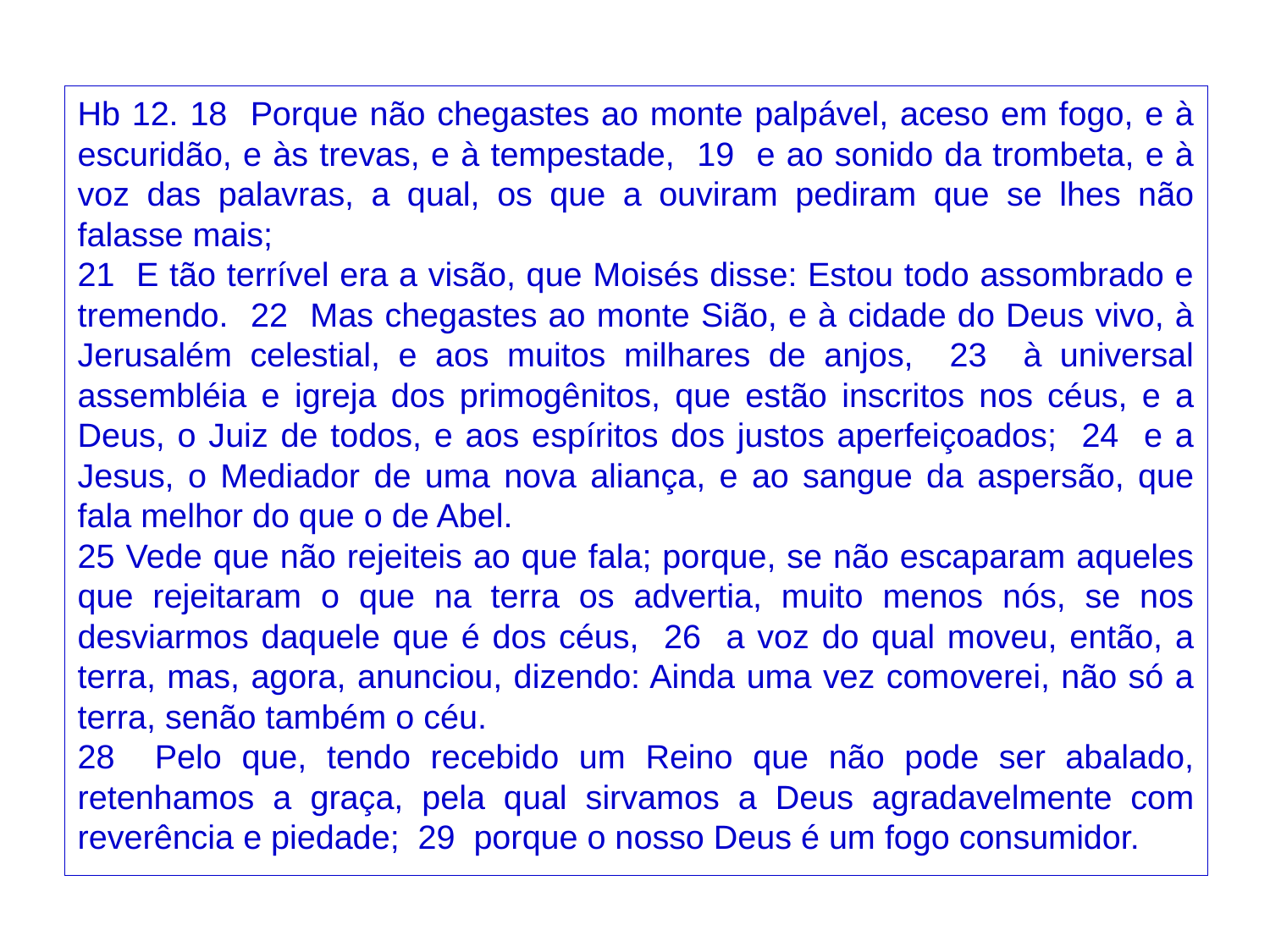

Hb 12. 18  Porque não chegastes ao monte palpável, aceso em fogo, e à escuridão, e às trevas, e à tempestade,  19  e ao sonido da trombeta, e à voz das palavras, a qual, os que a ouviram pediram que se lhes não falasse mais;
21  E tão terrível era a visão, que Moisés disse: Estou todo assombrado e tremendo.  22  Mas chegastes ao monte Sião, e à cidade do Deus vivo, à Jerusalém celestial, e aos muitos milhares de anjos,  23  à universal assembléia e igreja dos primogênitos, que estão inscritos nos céus, e a Deus, o Juiz de todos, e aos espíritos dos justos aperfeiçoados;  24  e a Jesus, o Mediador de uma nova aliança, e ao sangue da aspersão, que fala melhor do que o de Abel.
25 Vede que não rejeiteis ao que fala; porque, se não escaparam aqueles que rejeitaram o que na terra os advertia, muito menos nós, se nos desviarmos daquele que é dos céus,  26  a voz do qual moveu, então, a terra, mas, agora, anunciou, dizendo: Ainda uma vez comoverei, não só a terra, senão também o céu.
28  Pelo que, tendo recebido um Reino que não pode ser abalado, retenhamos a graça, pela qual sirvamos a Deus agradavelmente com reverência e piedade;  29  porque o nosso Deus é um fogo consumidor.